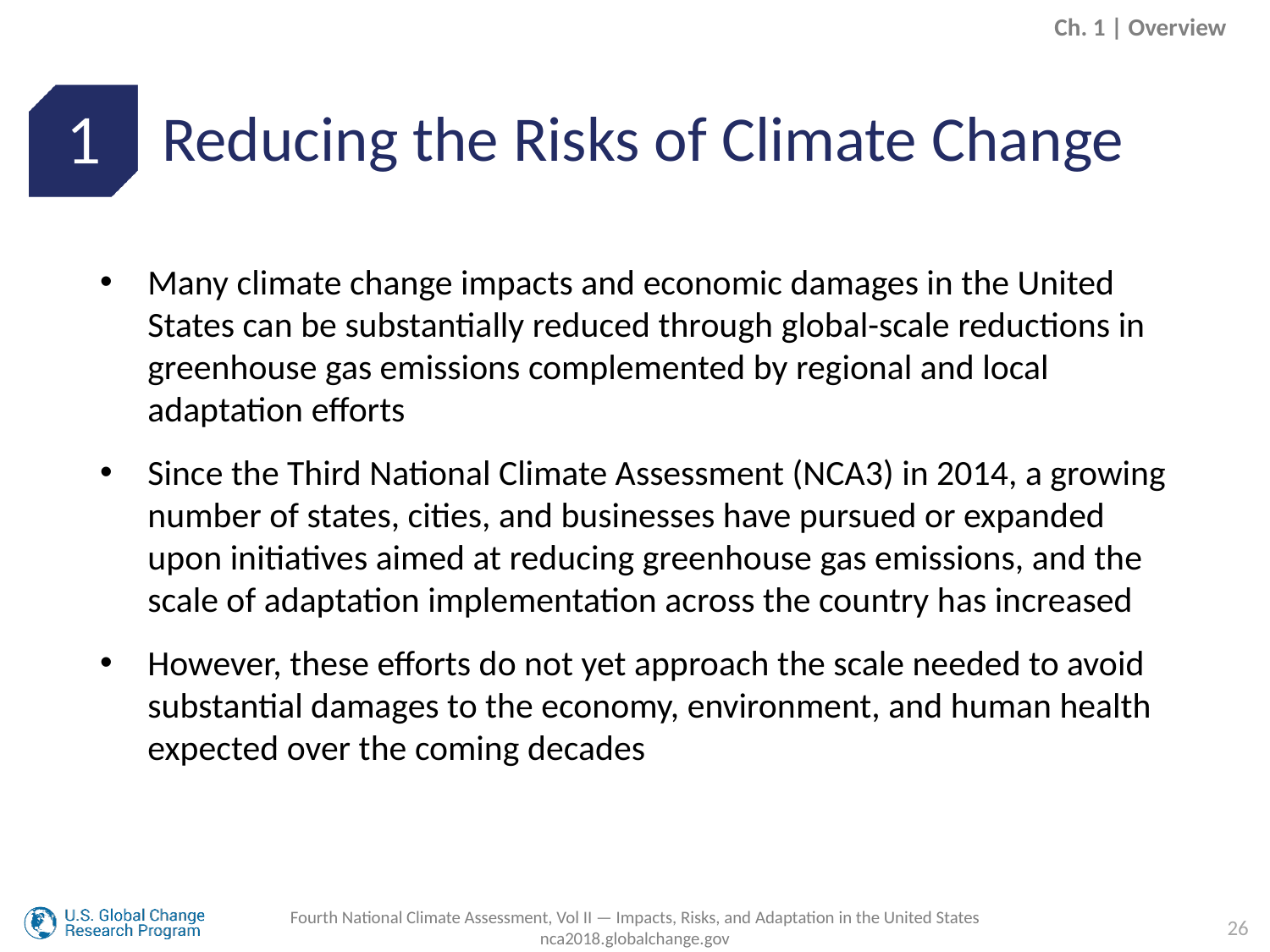

Ch. 1 | Overview
Reducing the Risks of Climate Change
1
Many climate change impacts and economic damages in the United States can be substantially reduced through global-scale reductions in greenhouse gas emissions complemented by regional and local adaptation efforts
Since the Third National Climate Assessment (NCA3) in 2014, a growing number of states, cities, and businesses have pursued or expanded upon initiatives aimed at reducing greenhouse gas emissions, and the scale of adaptation implementation across the country has increased
However, these efforts do not yet approach the scale needed to avoid substantial damages to the economy, environment, and human health expected over the coming decades